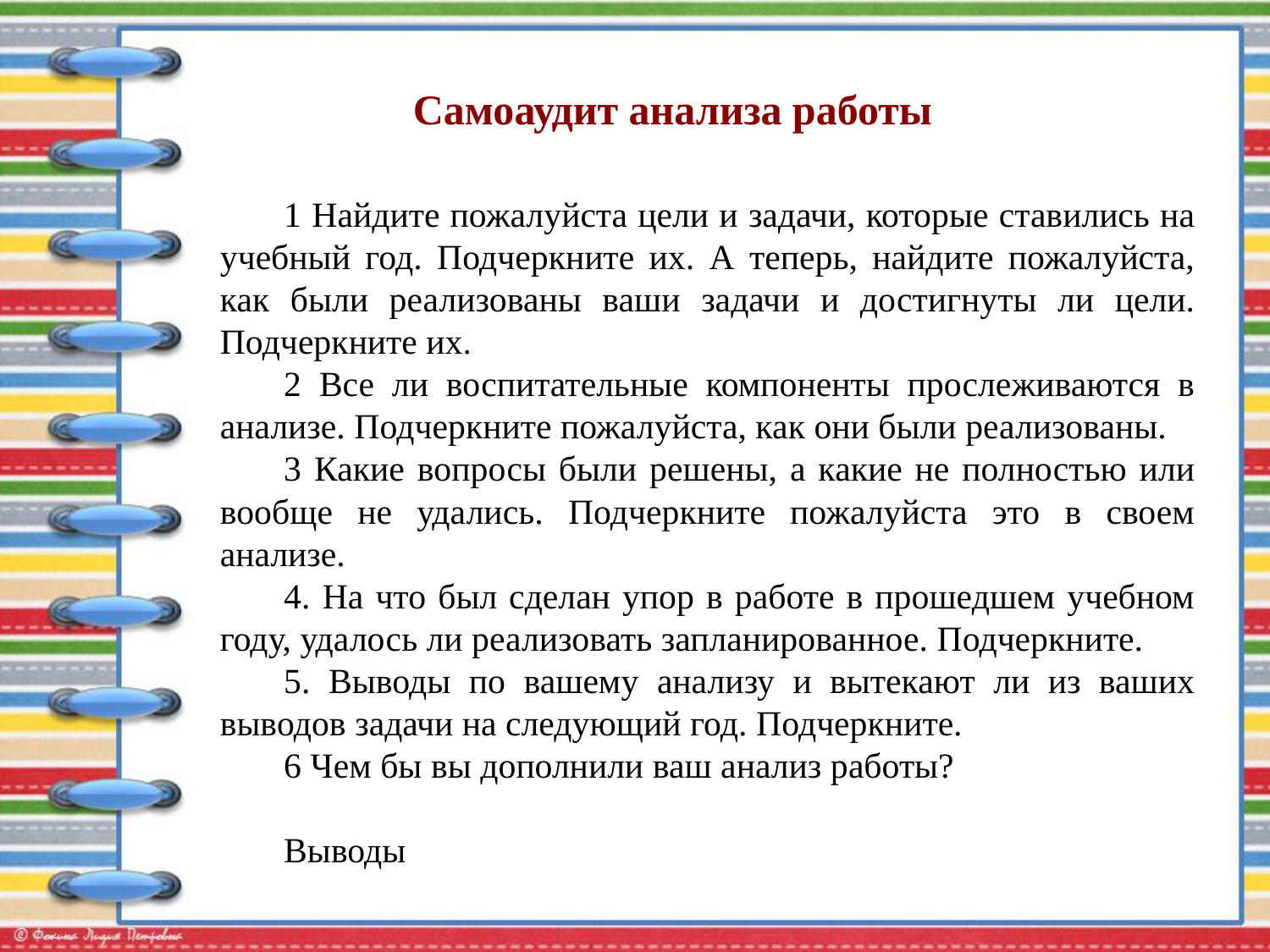

Самоаудит анализа работы
1 Найдите пожалуйста цели и задачи, которые ставились на учебный год. Подчеркните их. А теперь, найдите пожалуйста, как были реализованы ваши задачи и достигнуты ли цели. Подчеркните их.
2 Все ли воспитательные компоненты прослеживаются в анализе. Подчеркните пожалуйста, как они были реализованы.
3 Какие вопросы были решены, а какие не полностью или вообще не удались. Подчеркните пожалуйста это в своем анализе.
4. На что был сделан упор в работе в прошедшем учебном году, удалось ли реализовать запланированное. Подчеркните.
5. Выводы по вашему анализу и вытекают ли из ваших выводов задачи на следующий год. Подчеркните.
6 Чем бы вы дополнили ваш анализ работы?

Выводы